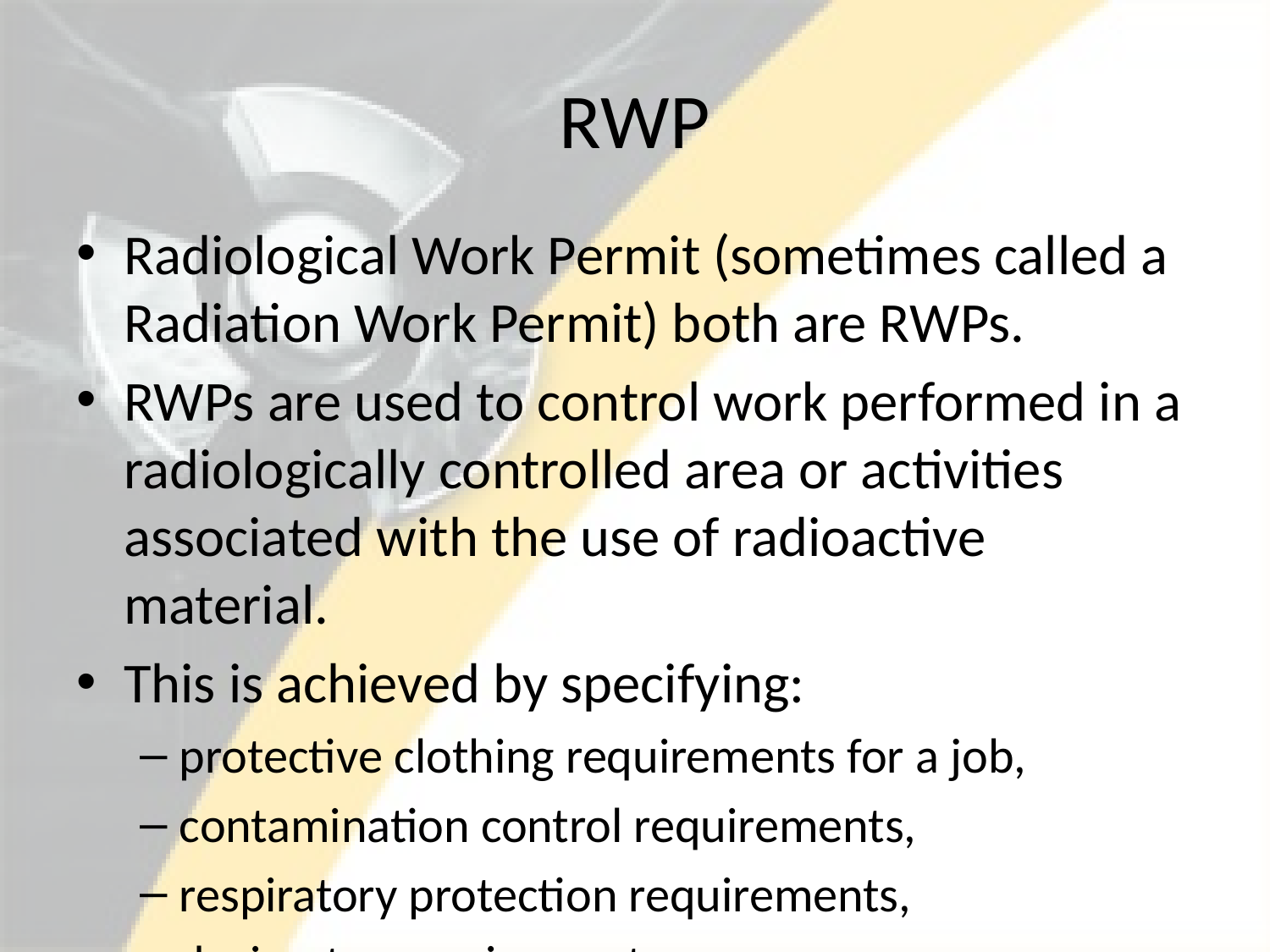

# RWP
Radiological Work Permit (sometimes called a Radiation Work Permit) both are RWPs.
RWPs are used to control work performed in a radiologically controlled area or activities associated with the use of radioactive material.
This is achieved by specifying:
protective clothing requirements for a job,
contamination control requirements,
respiratory protection requirements,
dosimetry requirements,